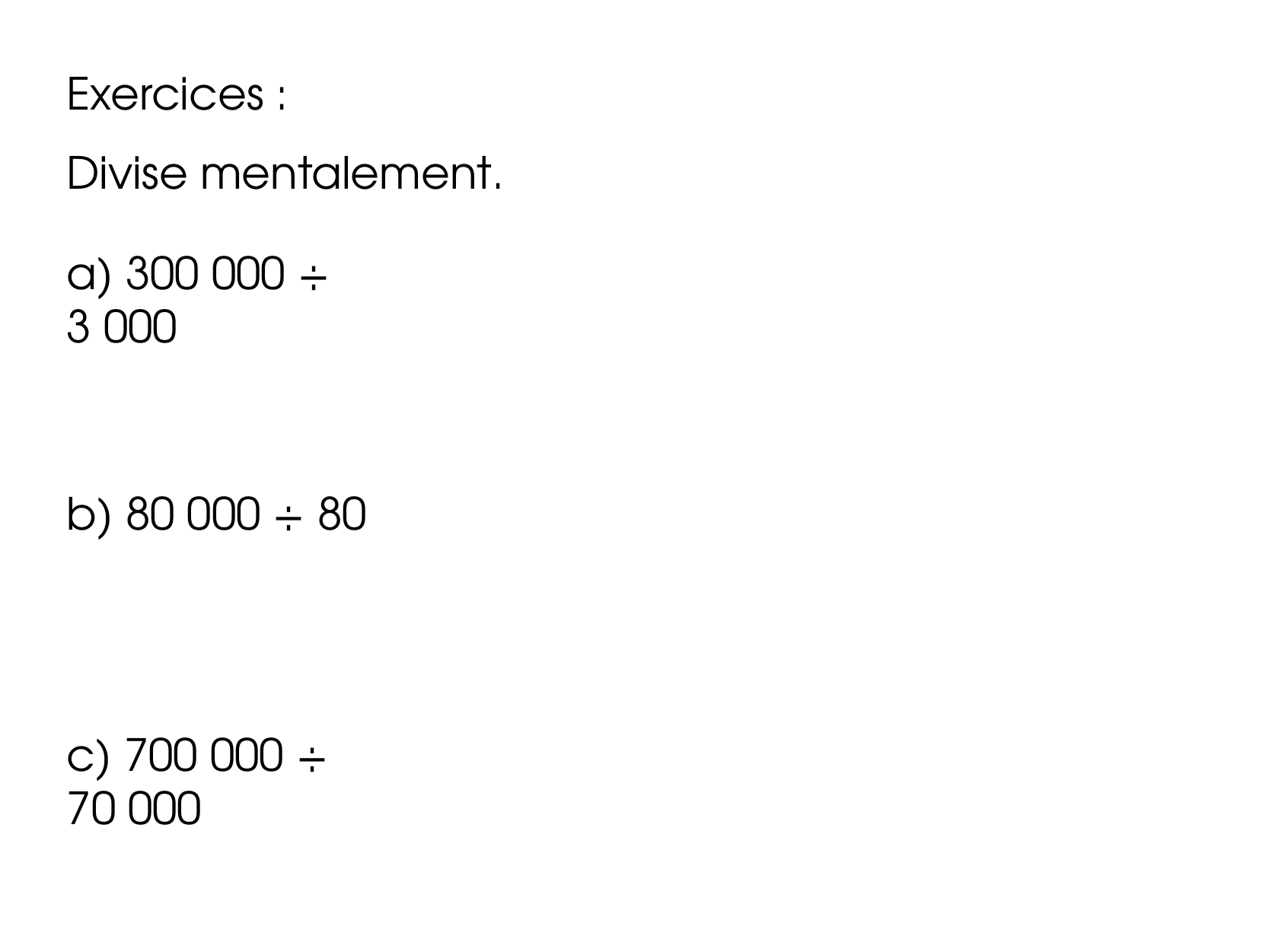

Exercices :
Divise mentalement.
a) 300 000 ÷ 3 000
b) 80 000 ÷ 80
c) 700 000 ÷ 70 000